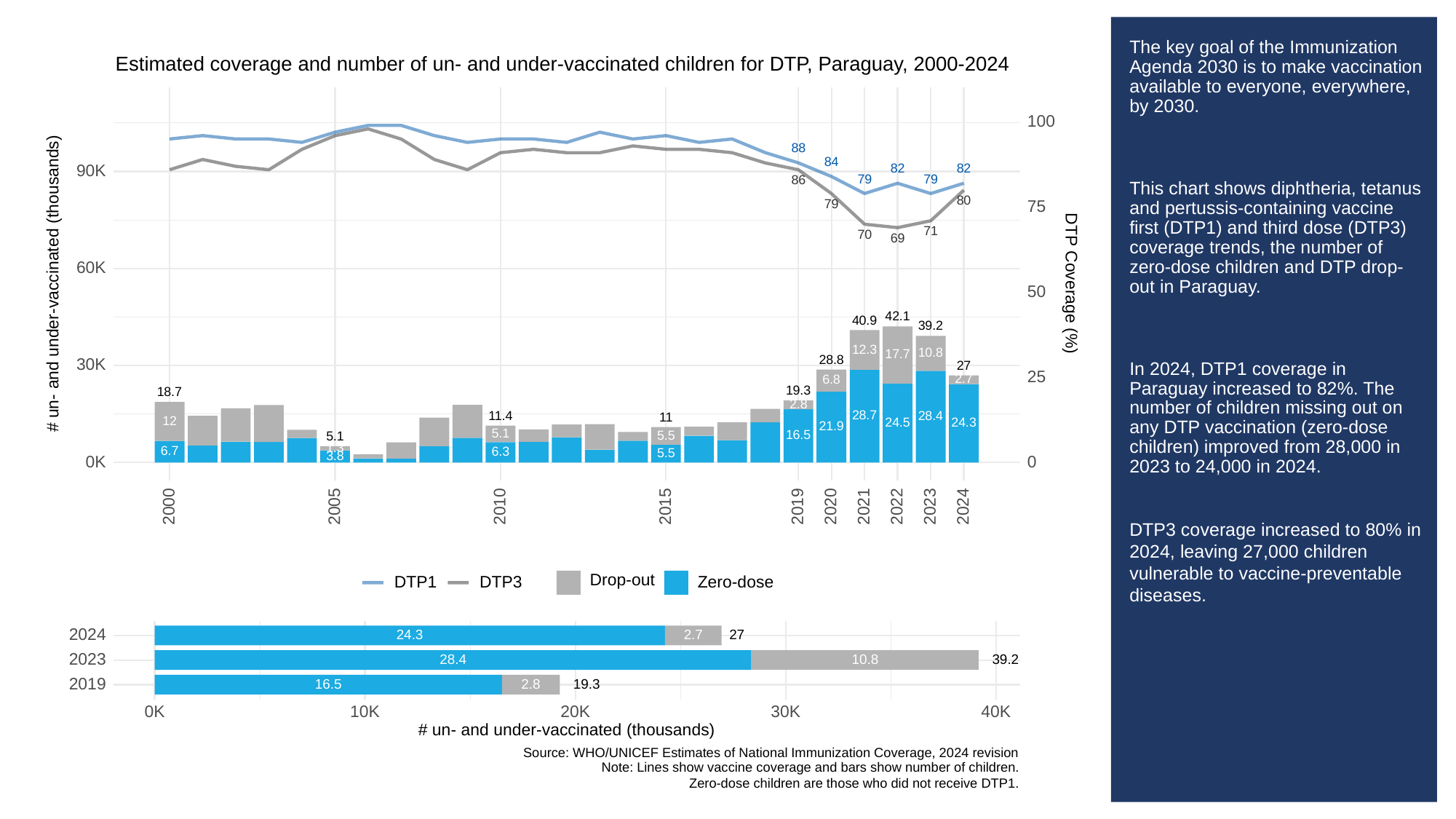

# The key goal of the Immunization Agenda 2030 is to make vaccination available to everyone, everywhere, by 2030.

This chart shows diphtheria, tetanus and pertussis-containing vaccine first (DTP1) and third dose (DTP3) coverage trends, the number of zero-dose children and DTP drop-out in Paraguay.

In 2024, DTP1 coverage in Paraguay increased to 82%. The number of children missing out on any DTP vaccination (zero-dose children) improved from 28,000 in 2023 to 24,000 in 2024.

DTP3 coverage increased to 80% in 2024, leaving 27,000 children vulnerable to vaccine-preventable diseases.

Estimated coverage and number of un- and under-vaccinated children for DTP, Paraguay, 2000-2024

100

88
84
82
82
90K

79
79
86
80
79
75

71
70
69
60K

# un- and under-vaccinated (thousands)
DTP Coverage (%)
50
42.1
40.9

39.2

12.3
10.8
17.7
28.8
30K
27

25
2.7

6.8

19.3
18.7

2.8

28.7
11.4
28.4
11

12

24.5
24.3
21.9

5.1

16.5
5.5

5.1

1.3

6.7
6.3
5.5

3.8

0K
0

2023
2000
2005
2010
2015
2019
2020
2021
2022
2024

Drop-out
DTP3
Zero-dose
DTP1

2024
24.3
2.7
27

2023
39.2
28.4
10.8

2019
19.3
16.5
2.8

30K
0K
10K
20K
40K
# un- and under-vaccinated (thousands)
Source: WHO/UNICEF Estimates of National Immunization Coverage, 2024 revision
Note: Lines show vaccine coverage and bars show number of children.
Zero-dose children are those who did not receive DTP1.